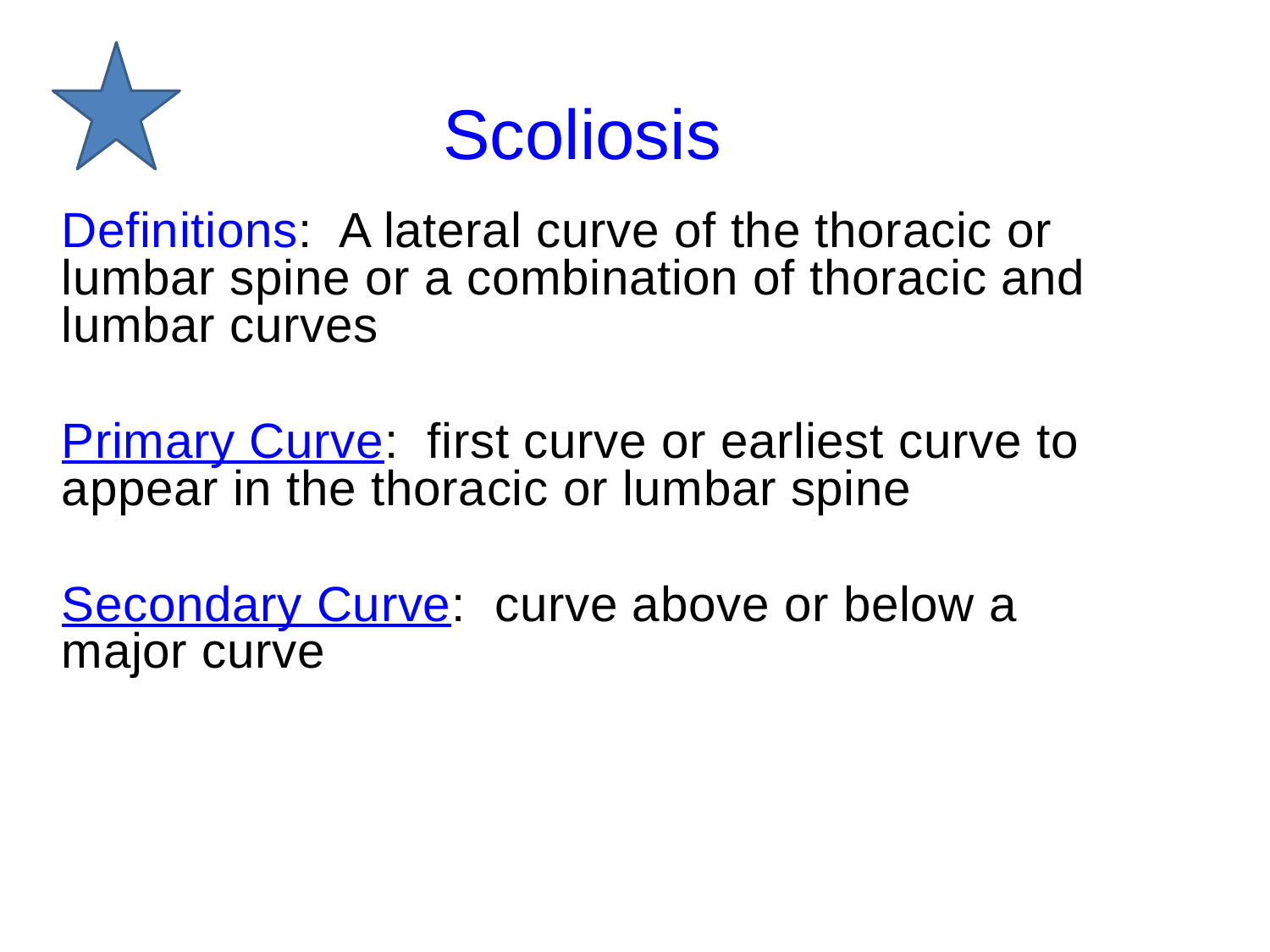

# Scoliosis

Definitions:  A lateral curve of the thoracic or lumbar spine or a combination of thoracic and lumbar curves
Primary Curve:  first curve or earliest curve to appear in the thoracic or lumbar spine
Secondary Curve:  curve above or below a major curve